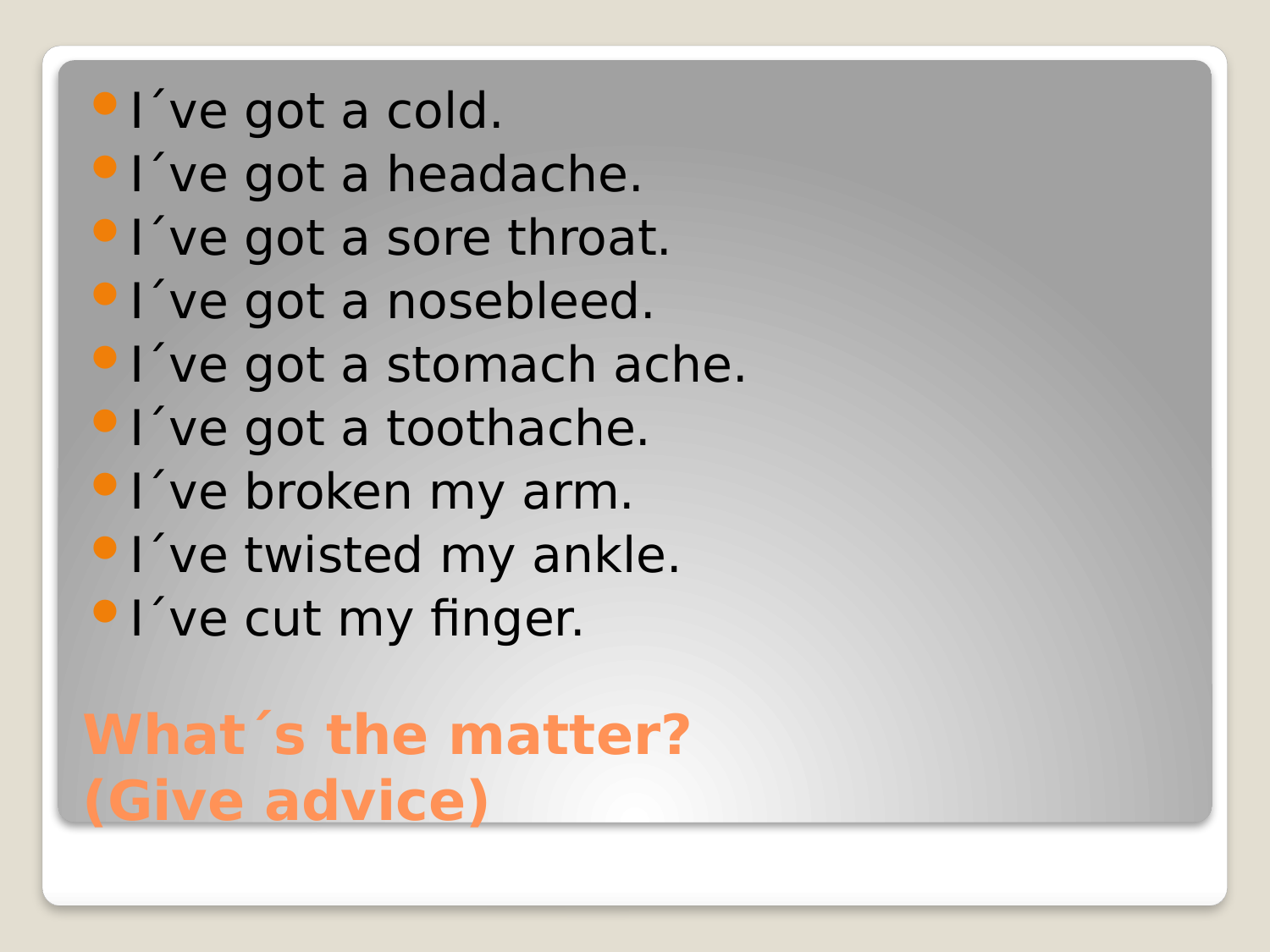

I´ve got a cold.
I´ve got a headache.
I´ve got a sore throat.
I´ve got a nosebleed.
I´ve got a stomach ache.
I´ve got a toothache.
I´ve broken my arm.
I´ve twisted my ankle.
I´ve cut my finger.
# What´s the matter? (Give advice)